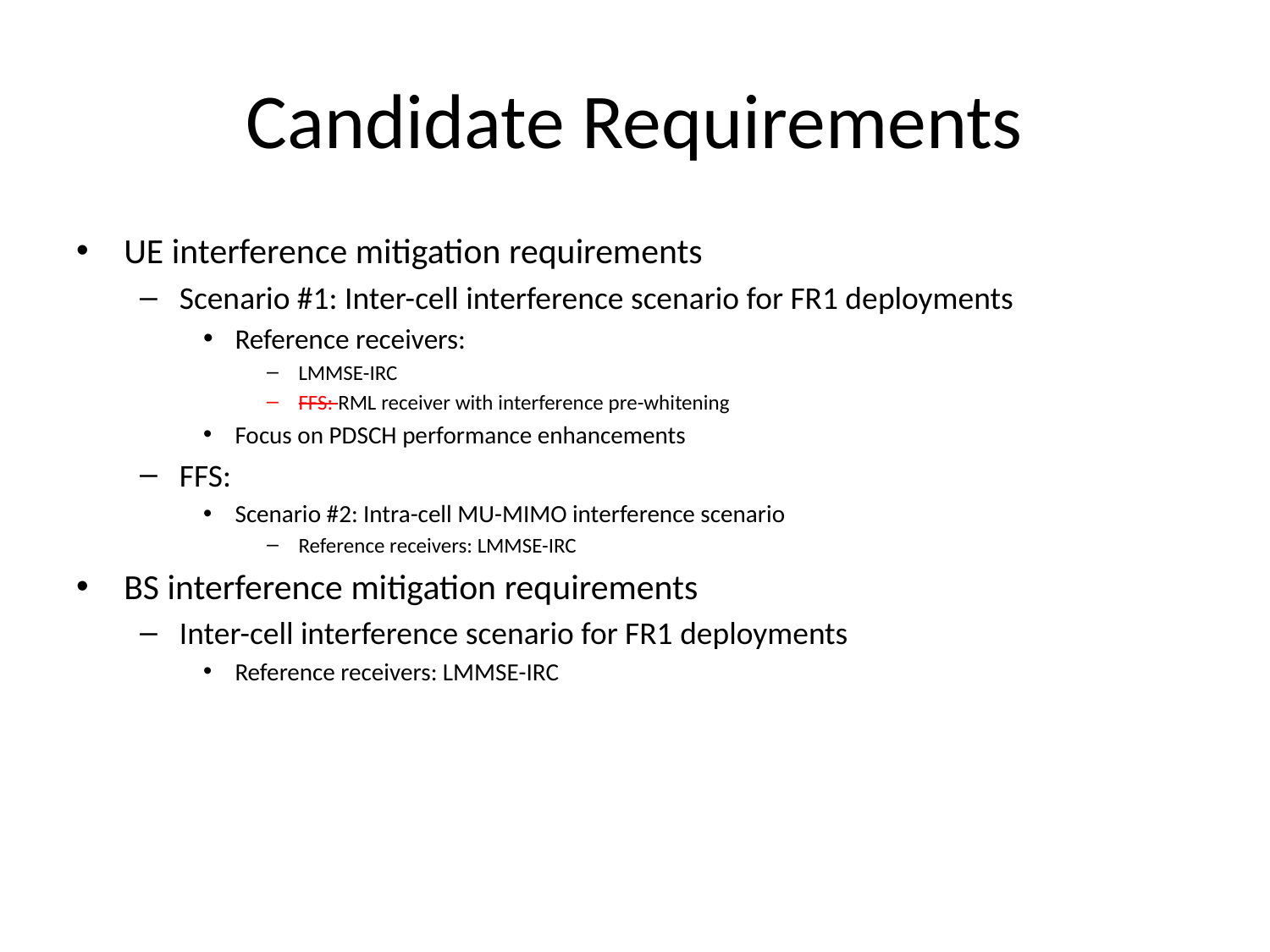

# Candidate Requirements
UE interference mitigation requirements
Scenario #1: Inter-cell interference scenario for FR1 deployments
Reference receivers:
LMMSE-IRC
FFS: RML receiver with interference pre-whitening
Focus on PDSCH performance enhancements
FFS:
Scenario #2: Intra-cell MU-MIMO interference scenario
Reference receivers: LMMSE-IRC
BS interference mitigation requirements
Inter-cell interference scenario for FR1 deployments
Reference receivers: LMMSE-IRC